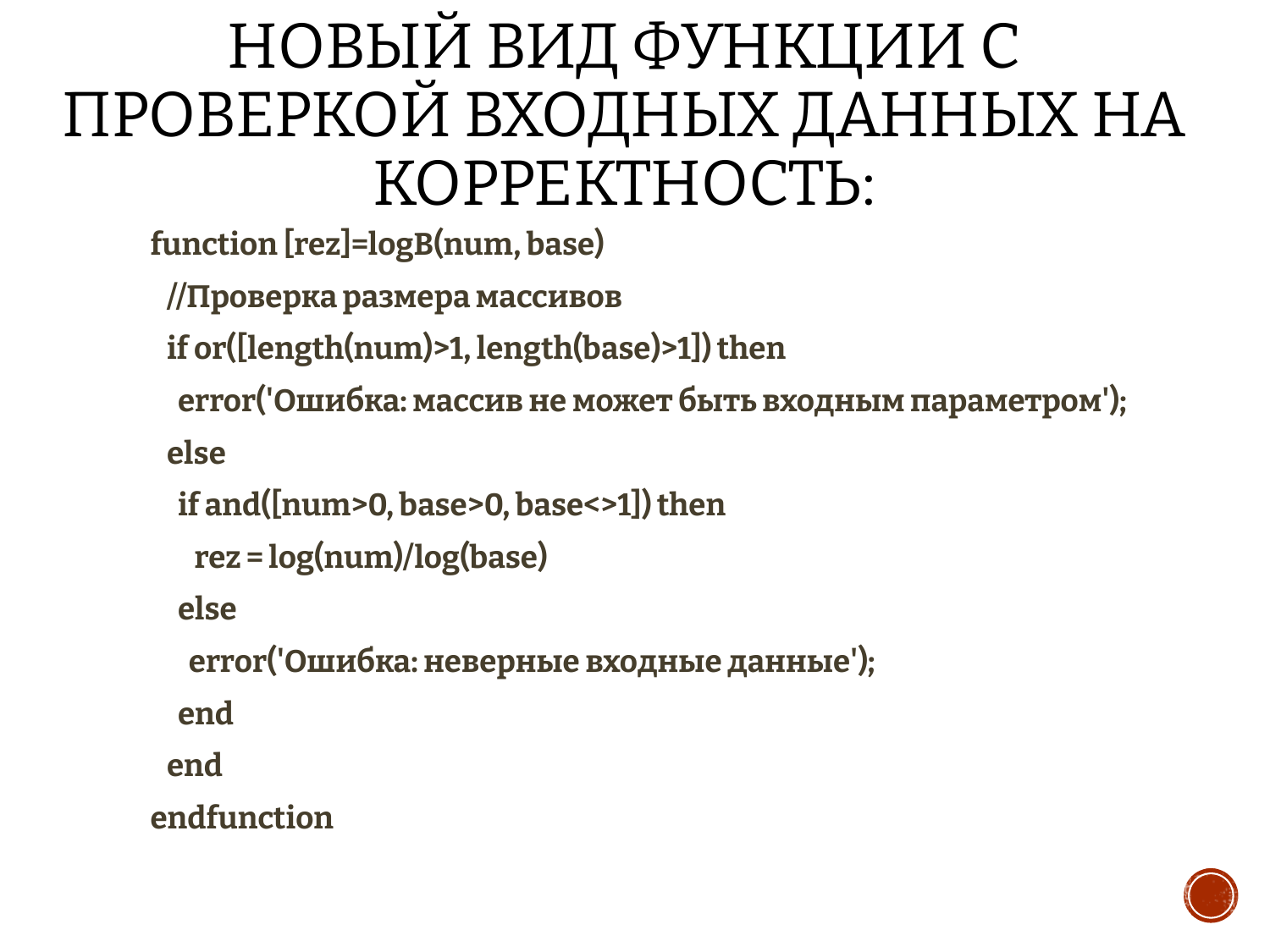

# Новый вид функции с проверкой входных данных на корректность:
function [rez]=logB(num, base)
   //Проверка размера массивов
   if or([length(num)>1, length(base)>1]) then
     error('Ошибка: массив не может быть входным параметром');
   else
     if and([num>0, base>0, base<>1]) then
        rez = log(num)/log(base)
     else
       error('Ошибка: неверные входные данные');
     end
   end
endfunction